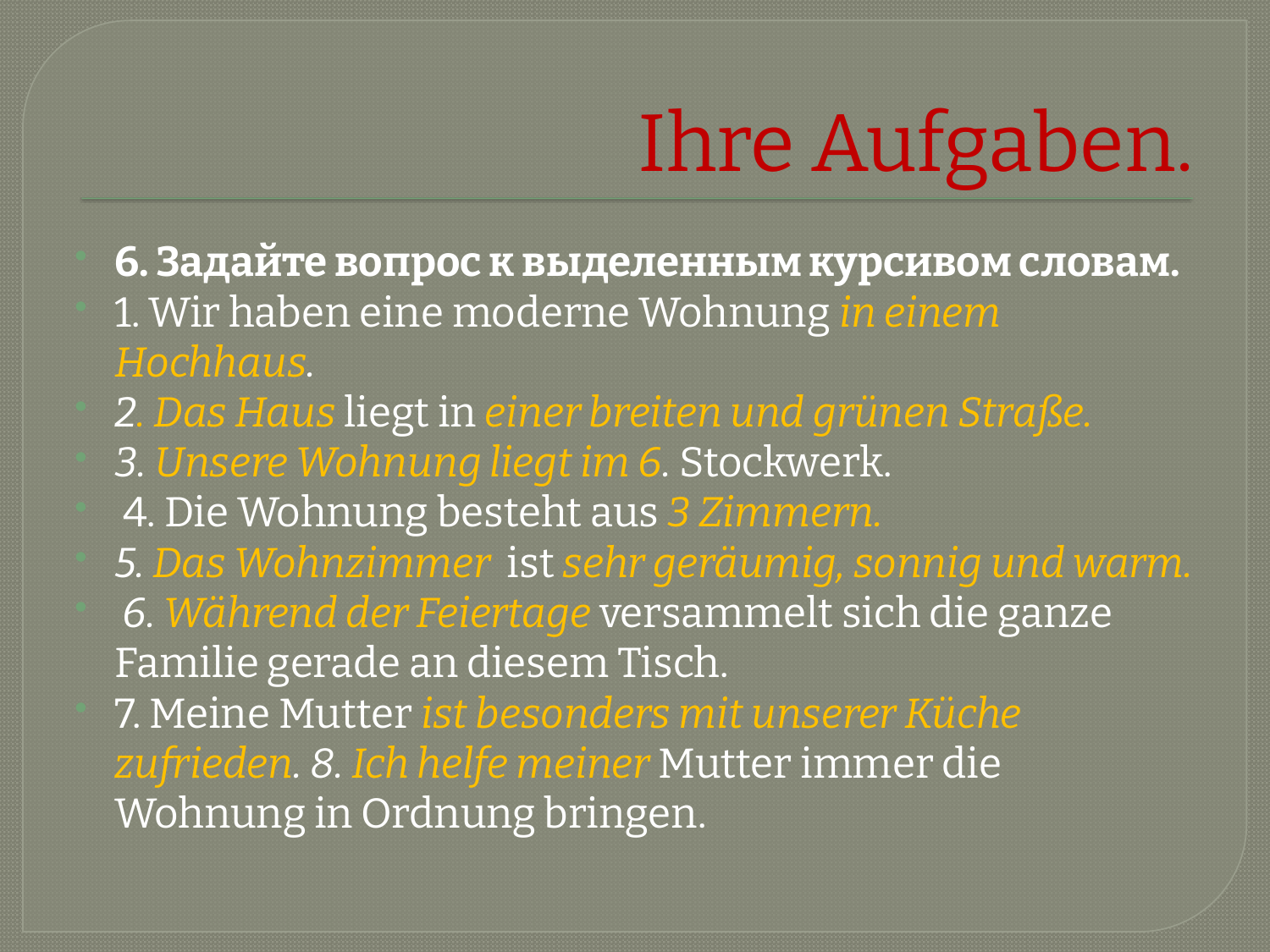

# Ihre Aufgaben.
6. Задайте вопрос к выделенным курсивом словам.
1. Wir haben eine moderne Wohnung in einem Hochhaus.
2. Das Haus liegt in einer breiten und grünen Straße.
3. Unsere Wohnung liegt im 6. Stockwerk.
 4. Die Wohnung besteht aus 3 Zimmern.
5. Das Wohnzimmer  ist sehr geräumig, sonnig und warm.
 6. Während der Feiertage versammelt sich die ganze Familie gerade an diesem Tisch.
7. Meine Mutter ist besonders mit unserer Küche zufrieden. 8. Ich helfe meiner Mutter immer die Wohnung in Ordnung bringen.